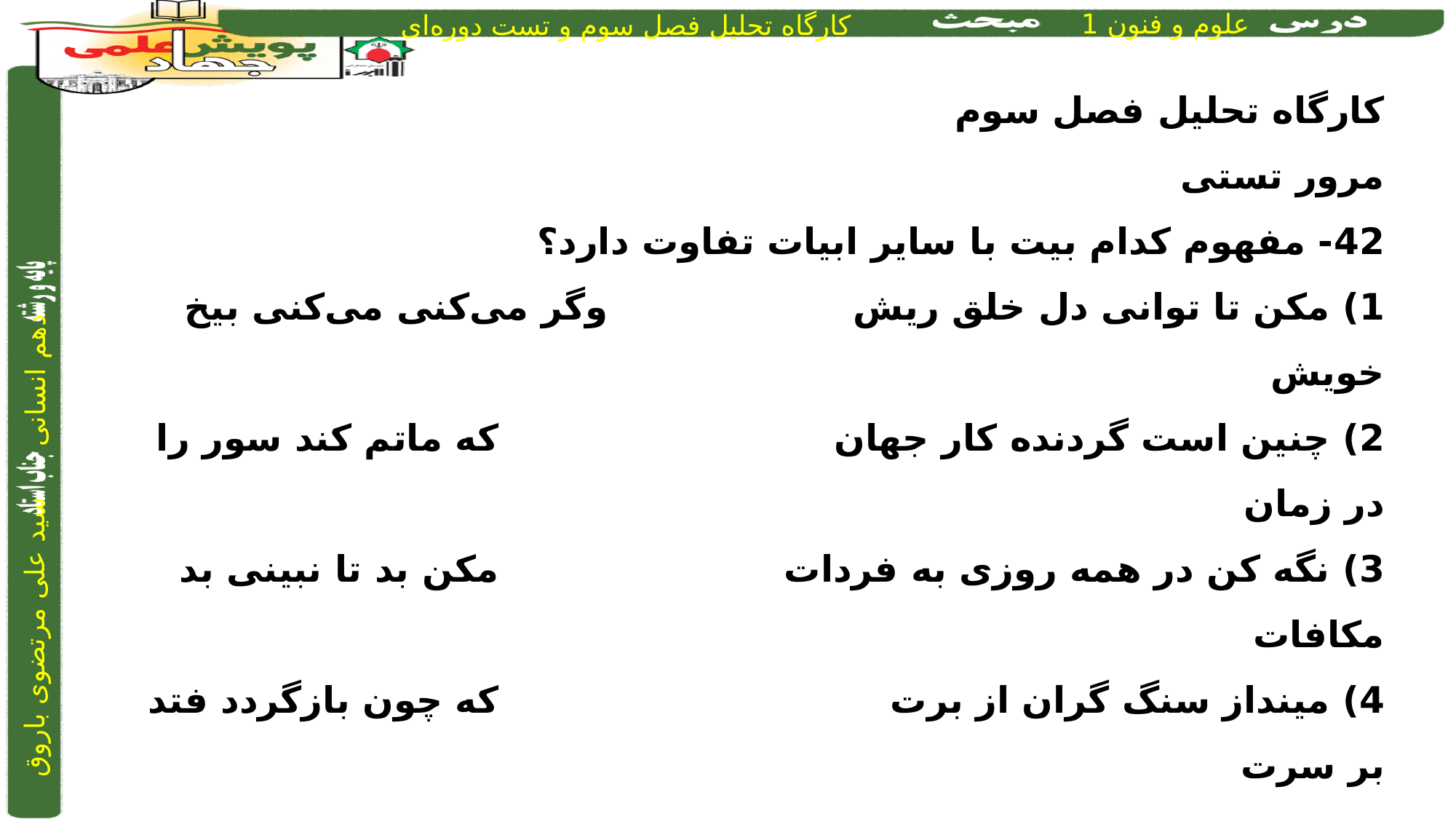

کارگاه تحلیل فصل سوم
مرور تستی
42- مفهوم کدام بیت با سایر ابیات تفاوت دارد؟
1)	 مکن تا توانی دل خلق ریش 	 			 وگر می‌کنی می‌کنی بیخ خویش
2)	 چنین است گردنده کار جهان 	 			 که ماتم کند سور را در زمان
3)	 نگه کن در همه روزی به فردات		 		 مکن بد تا نبینی بد مکافات
4)	 مینداز سنگ گران از برت 	 				 که چون باز‌گردد فتد بر سرت